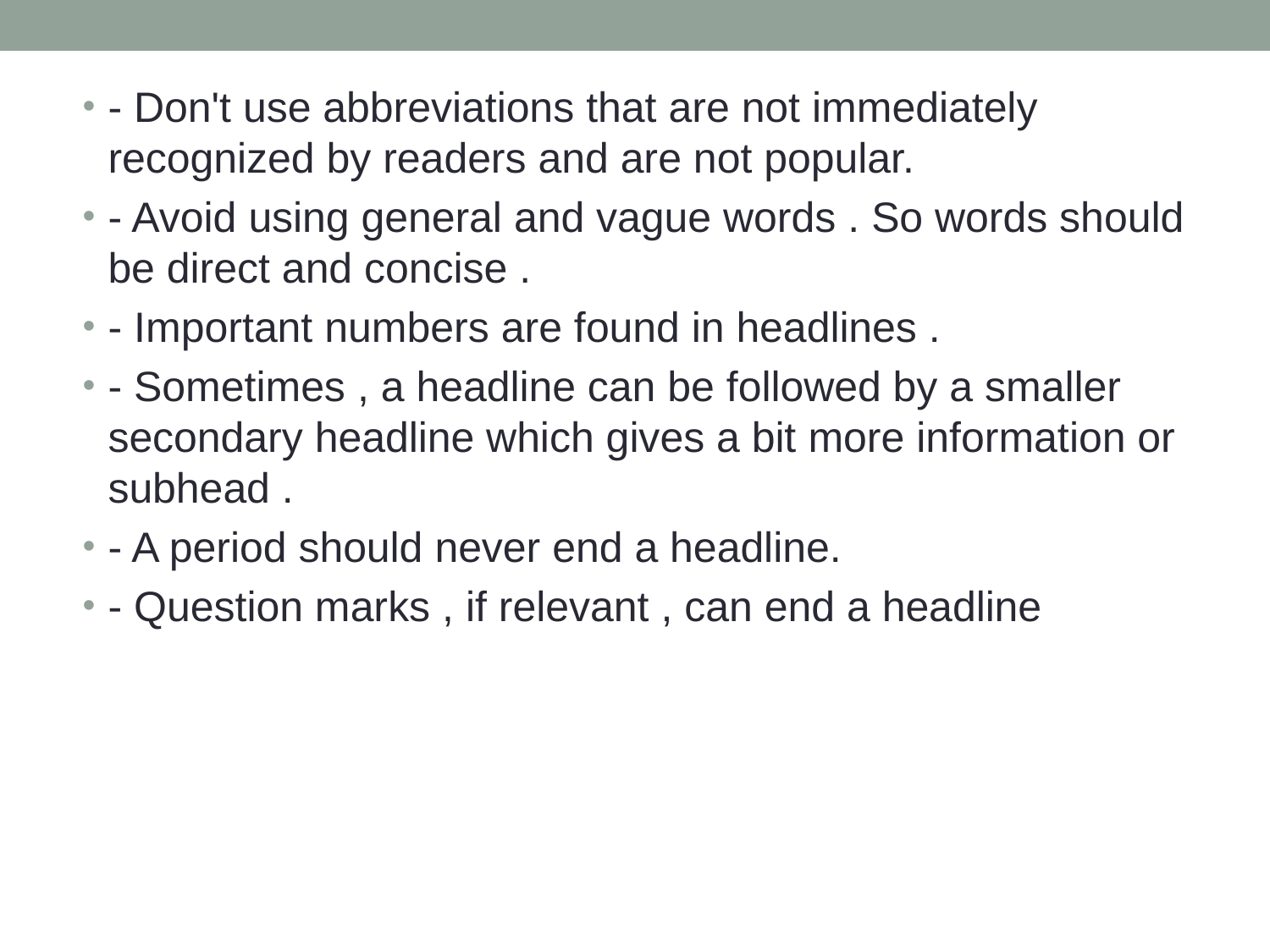

- Don't use abbreviations that are not immediately recognized by readers and are not popular.
- Avoid using general and vague words . So words should be direct and concise .
- Important numbers are found in headlines .
- Sometimes , a headline can be followed by a smaller secondary headline which gives a bit more information or subhead .
- A period should never end a headline.
- Question marks , if relevant , can end a headline